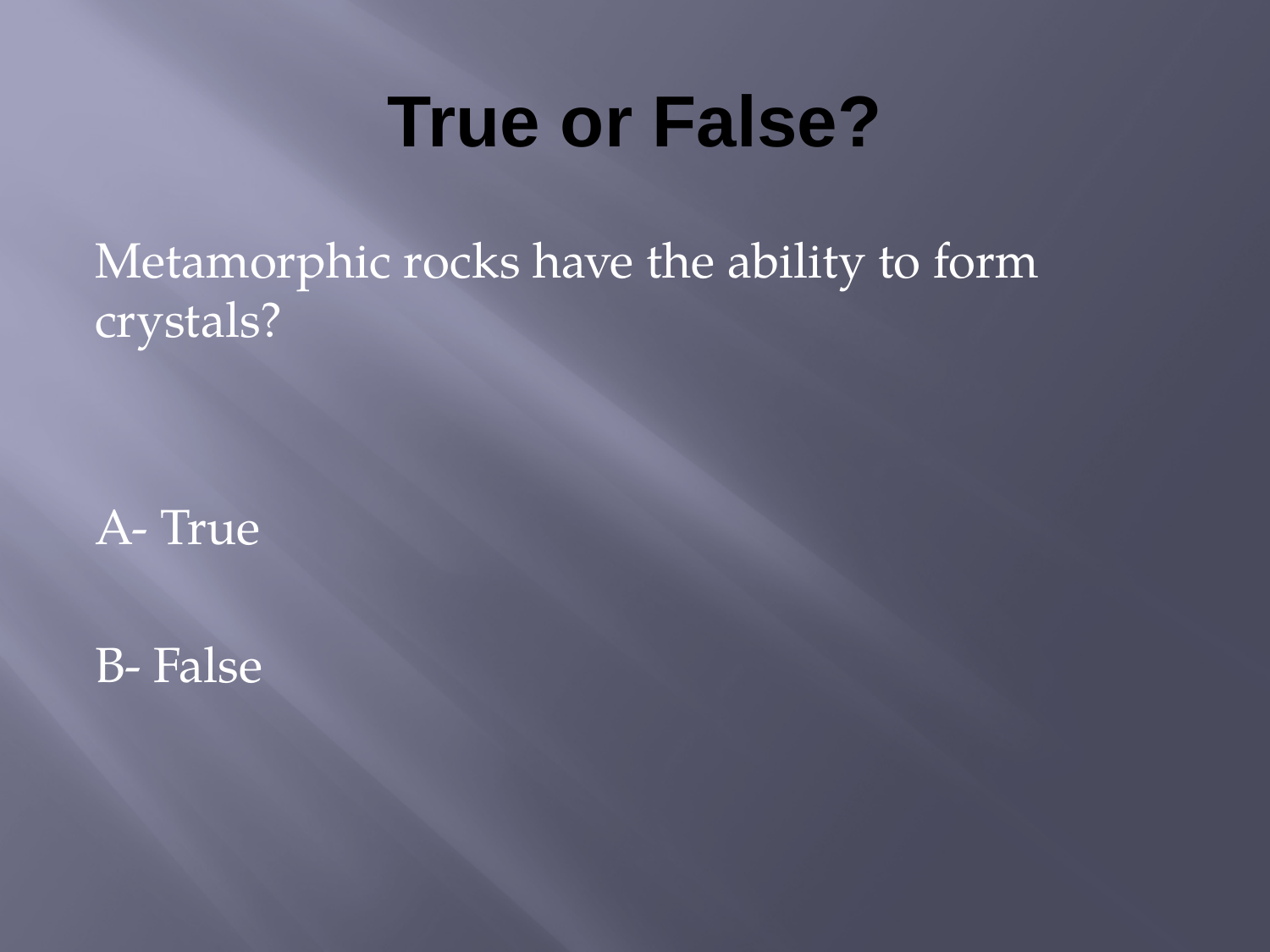

# True or False?
Metamorphic rocks have the ability to form crystals?

A- True

B- False